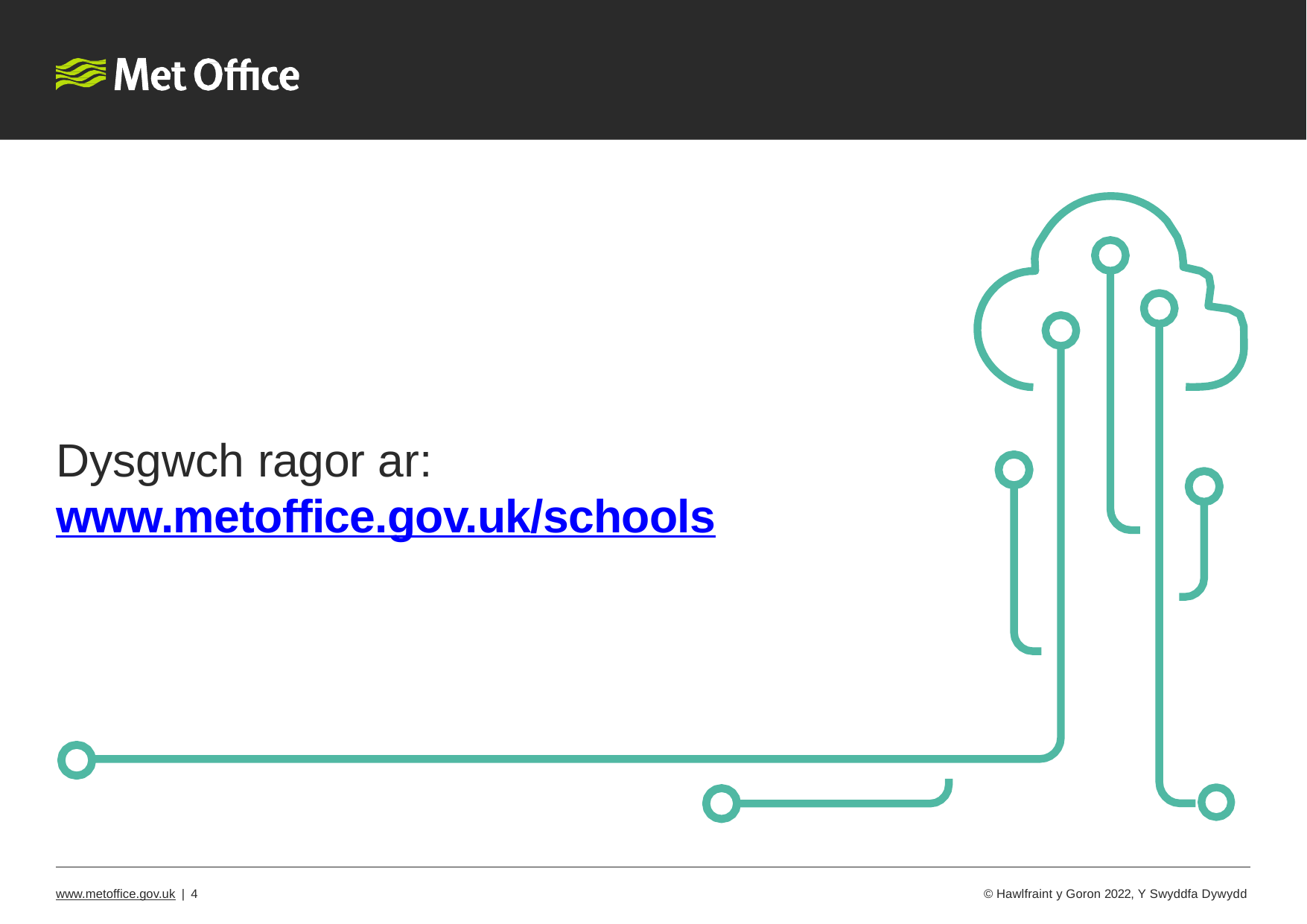

Dysgwch ragor ar:
www.metoffice.gov.uk/schools
www.metoffice.gov.uk | 4
© Hawlfraint y Goron 2022, Y Swyddfa Dywydd